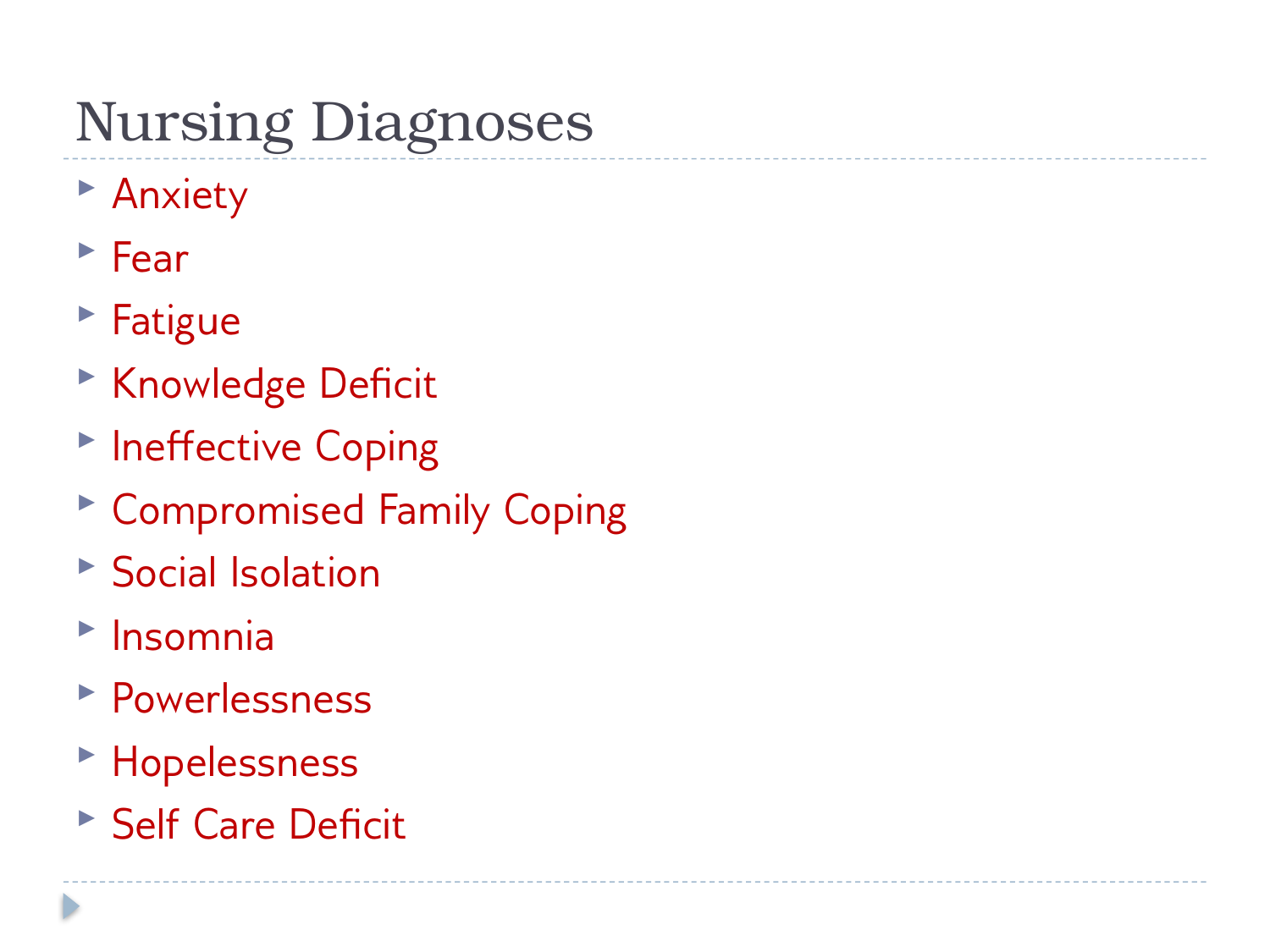

# Nursing Diagnoses
Anxiety
Fear
Fatigue
Knowledge Deficit
Ineffective Coping
Compromised Family Coping
Social Isolation
Insomnia
Powerlessness
Hopelessness
Self Care Deficit